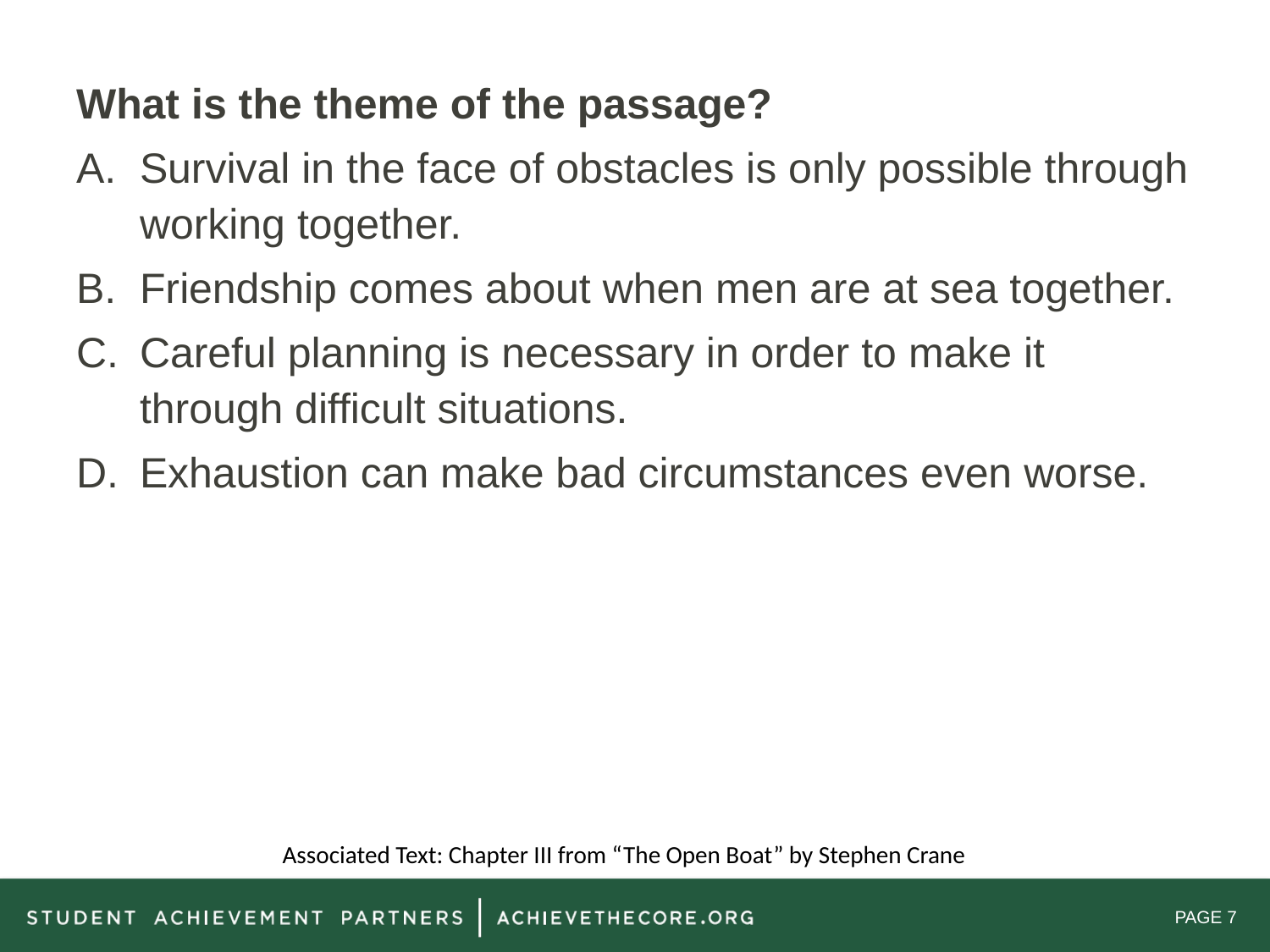

What is the theme of the passage?
Survival in the face of obstacles is only possible through working together.
Friendship comes about when men are at sea together.
Careful planning is necessary in order to make it through difficult situations.
Exhaustion can make bad circumstances even worse.

Associated Text: Chapter III from “The Open Boat” by Stephen Crane